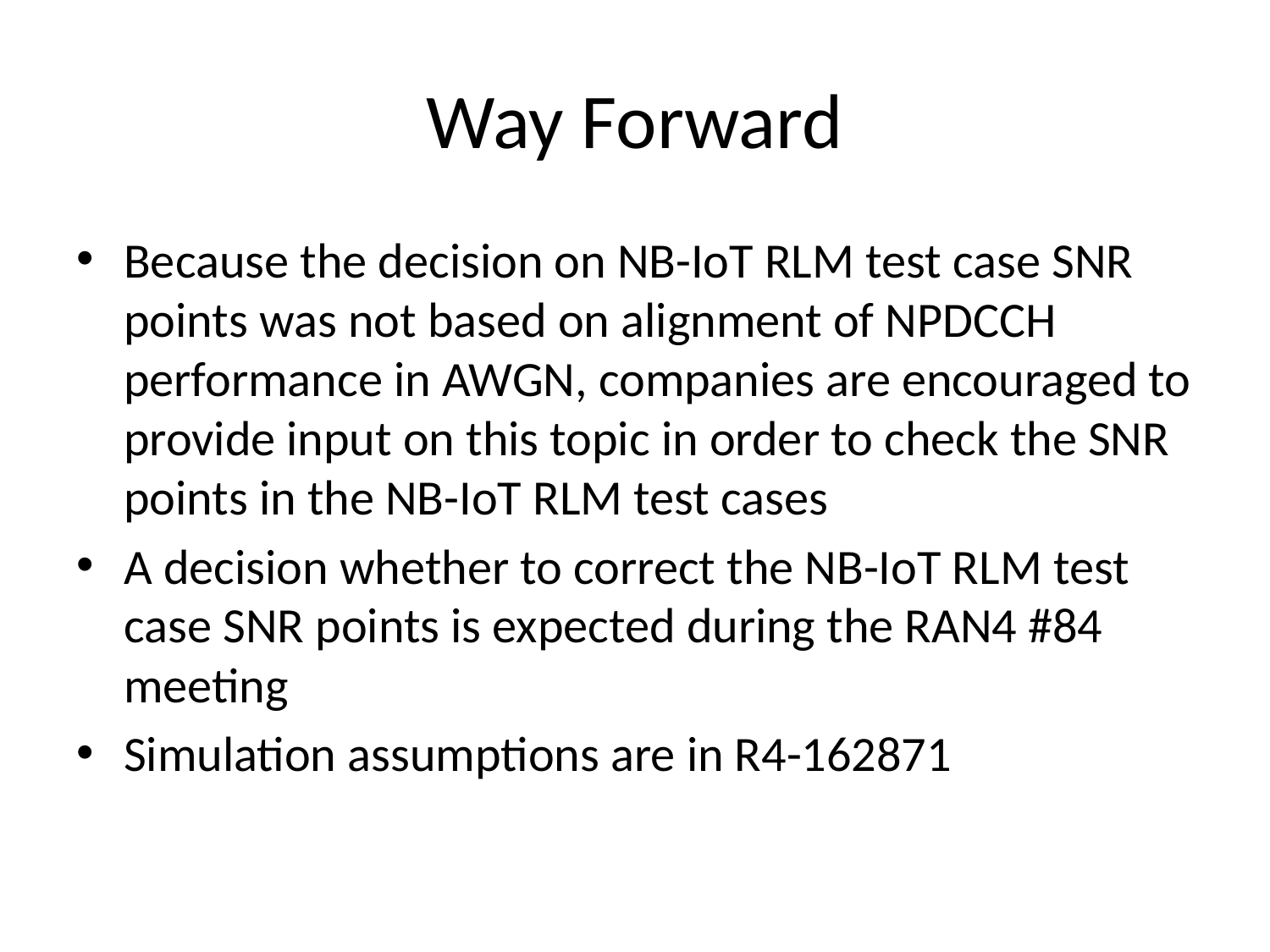

# Way Forward
Because the decision on NB-IoT RLM test case SNR points was not based on alignment of NPDCCH performance in AWGN, companies are encouraged to provide input on this topic in order to check the SNR points in the NB-IoT RLM test cases
A decision whether to correct the NB-IoT RLM test case SNR points is expected during the RAN4 #84 meeting
Simulation assumptions are in R4-162871